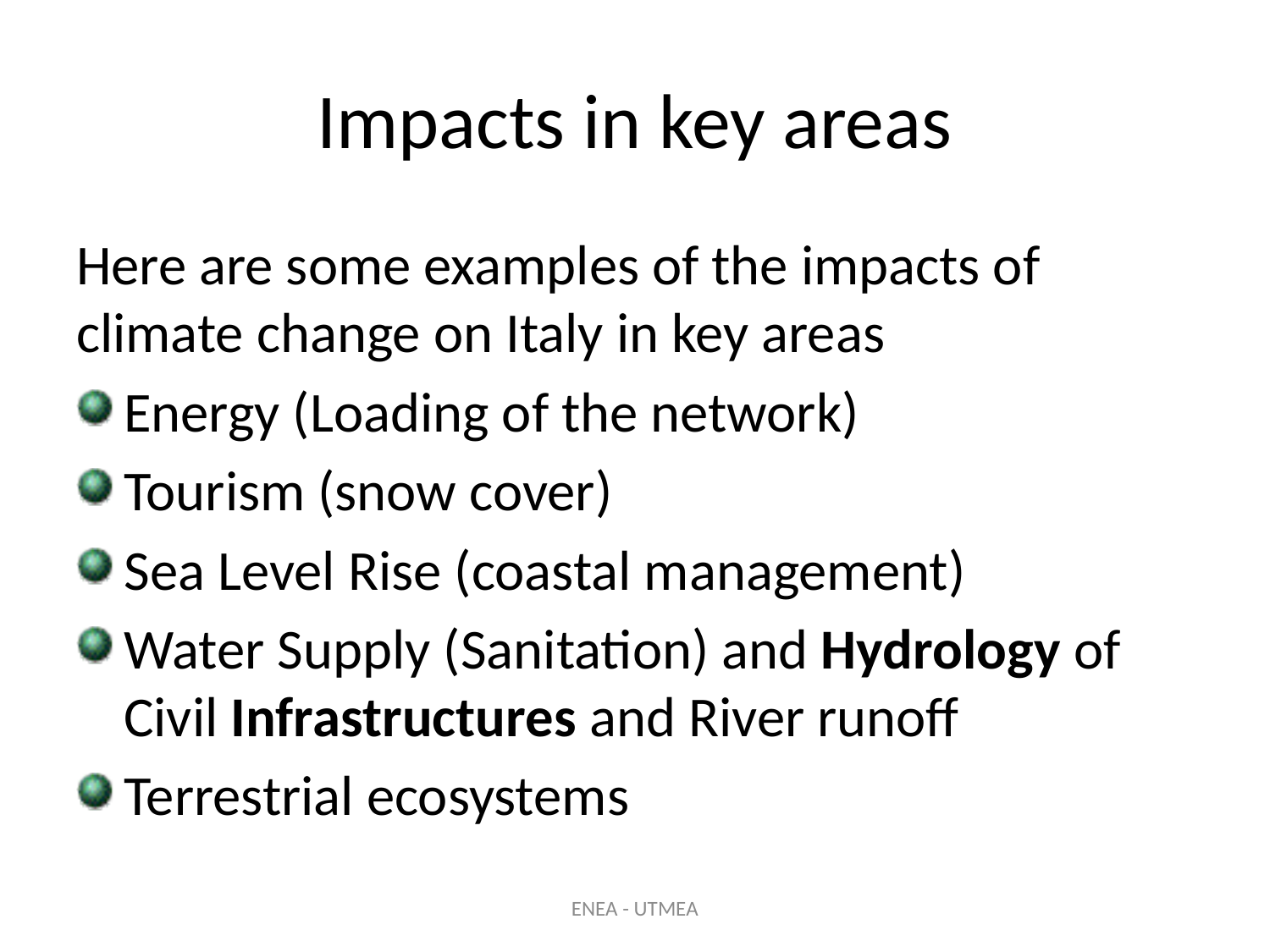

# Impacts in key areas
Here are some examples of the impacts of climate change on Italy in key areas
Energy (Loading of the network)
Tourism (snow cover)
Sea Level Rise (coastal management)
Water Supply (Sanitation) and Hydrology of Civil Infrastructures and River runoff
Terrestrial ecosystems
ENEA - UTMEA